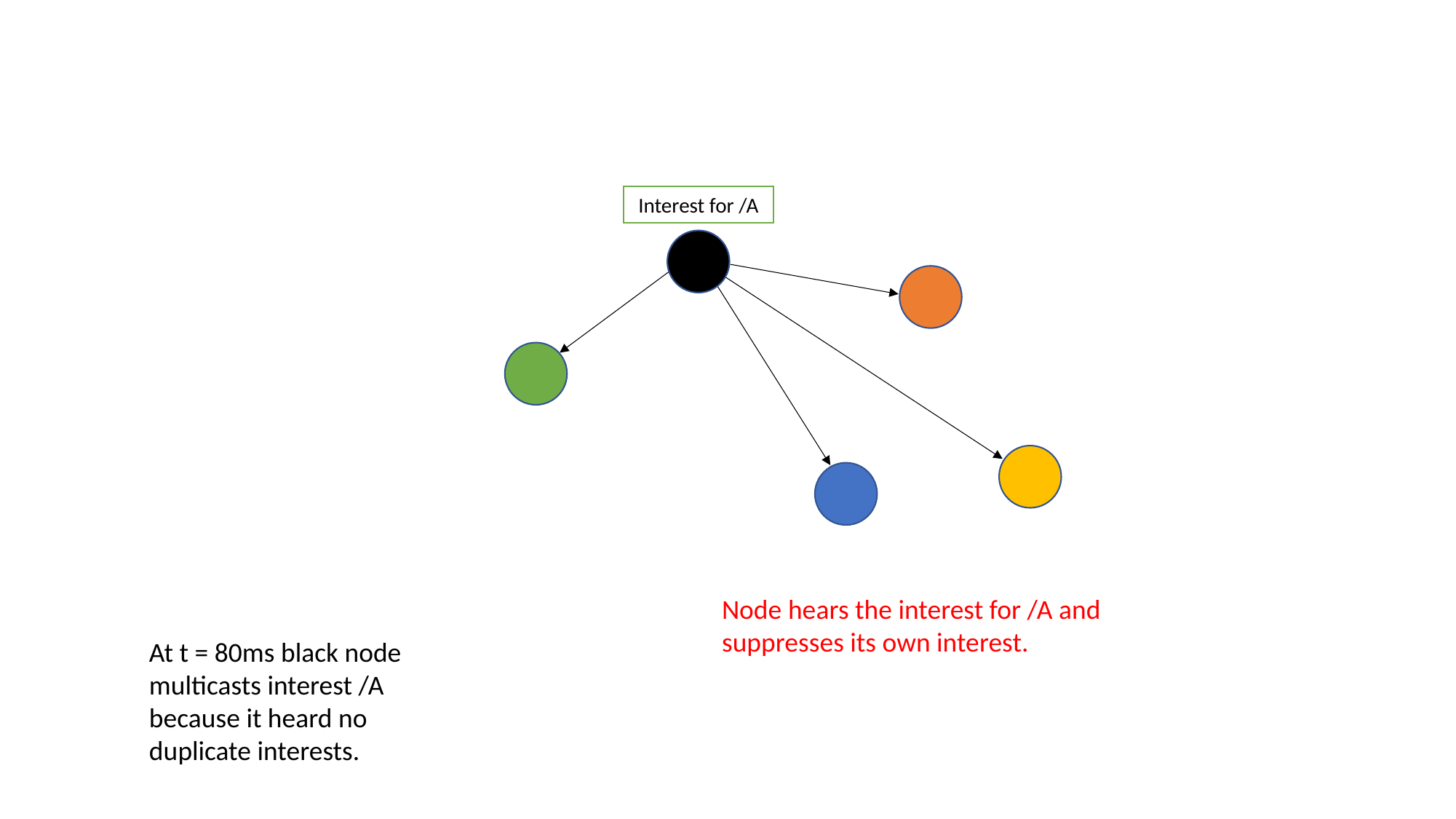

Interest for /A

Node hears the interest for /A and suppresses its own interest.
At t = 80ms black node multicasts interest /A because it heard no duplicate interests.